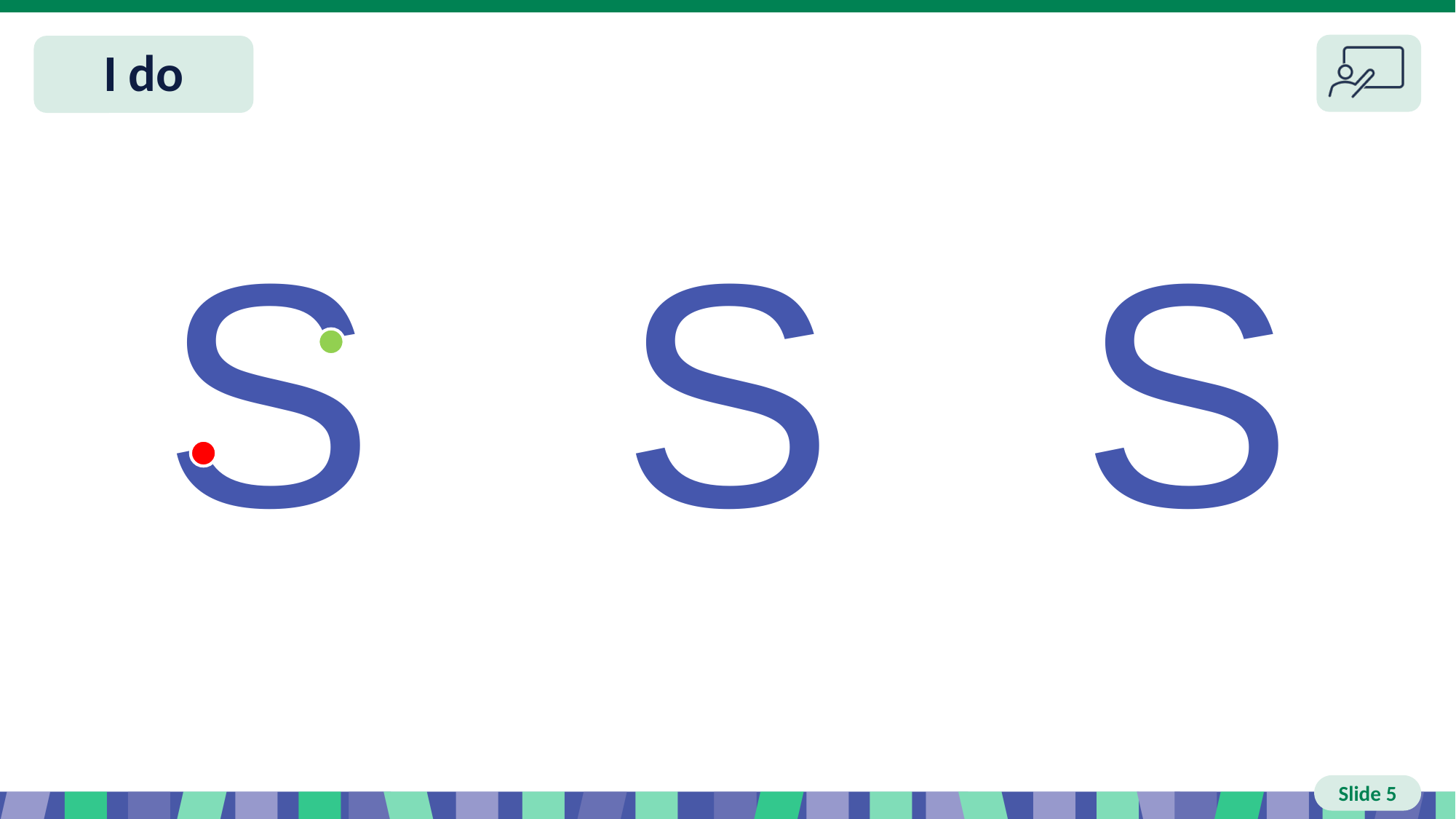

Slide 5 I do
S
S
S